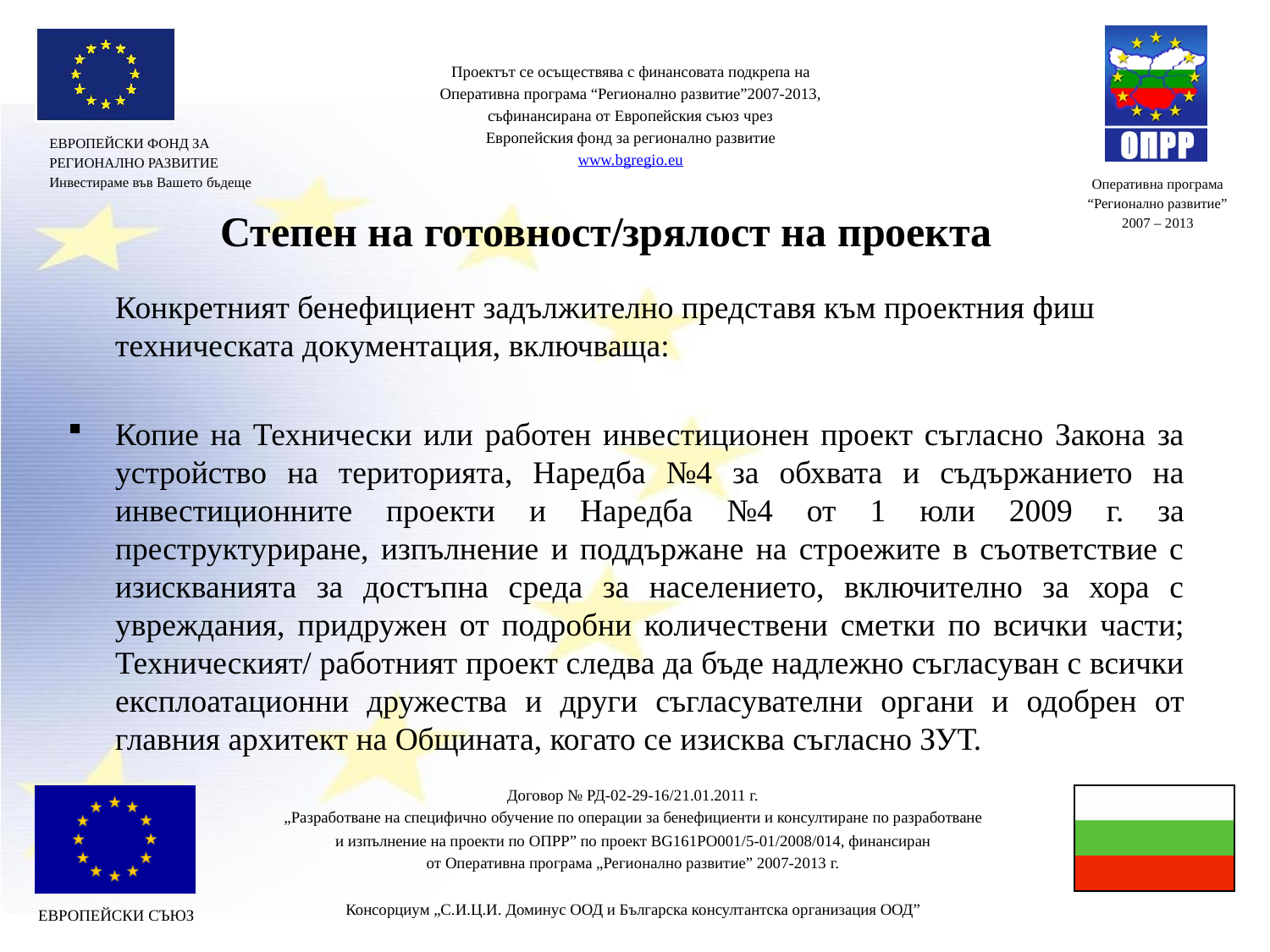

# Степен на готовност/зрялост на проекта

	Конкретният бенефициент задължително представя към проектния фиш техническата документация, включваща:

Копие на Технически или работен инвестиционен проект съгласно Закона за устройство на територията, Наредба №4 за обхвата и съдържанието на инвестиционните проекти и Наредба №4 от 1 юли 2009 г. за преструктуриране, изпълнение и поддържане на строежите в съответствие с изискванията за достъпна среда за населението, включително за хора с увреждания, придружен от подробни количествени сметки по всички части; Техническият/ работният проект следва да бъде надлежно съгласуван с всички експлоатационни дружества и други съгласувателни органи и одобрен от главния архитект на Общината, когато се изисква съгласно ЗУТ.